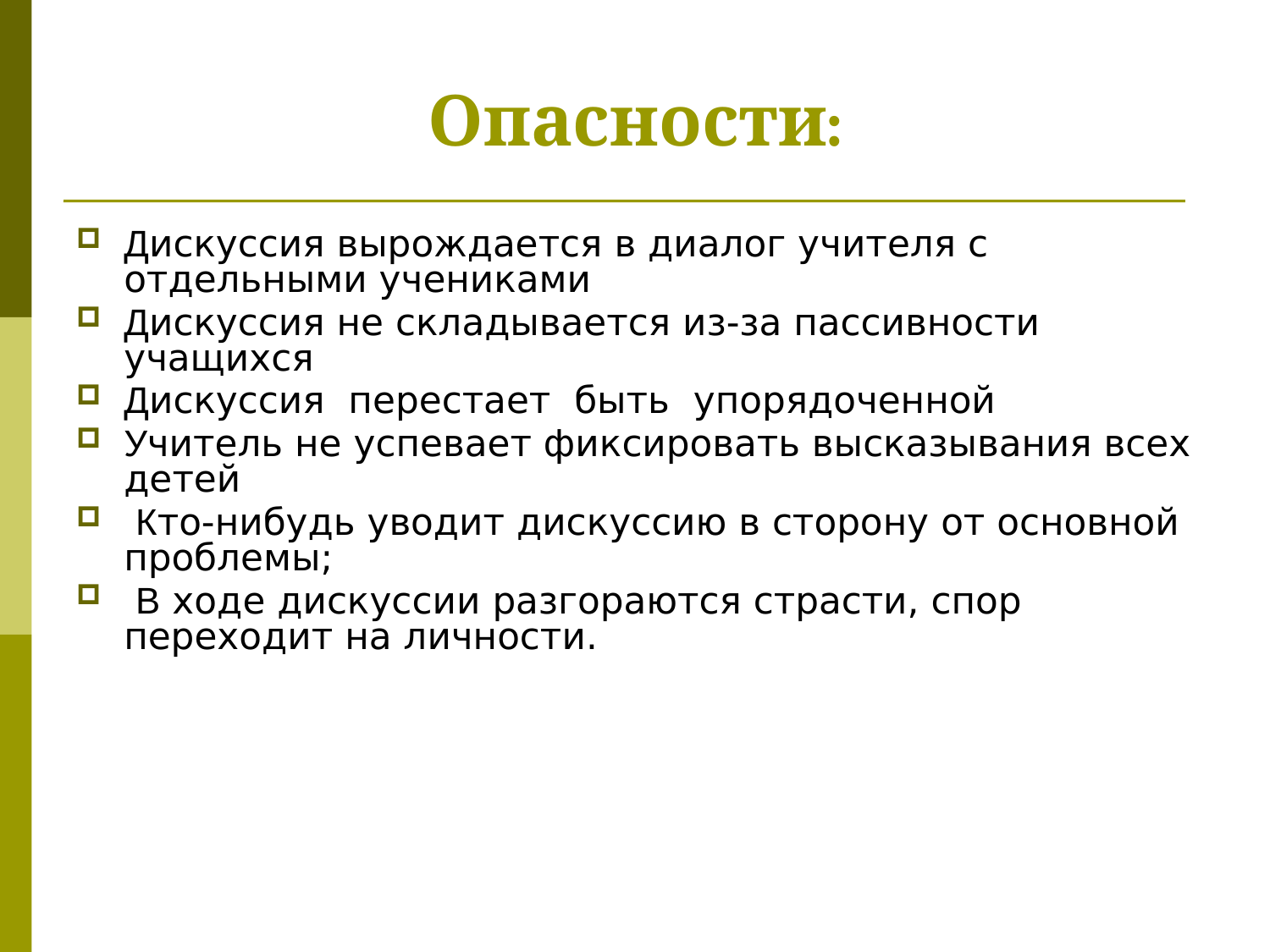

Опасности:
Дискуссия вырождается в диалог учителя с отдельными учениками
Дискуссия не складывается из-за пассивности учащихся
Дискуссия  перестает  быть  упорядоченной
Учитель не успевает фиксировать высказывания всех детей
 Кто-нибудь уводит дискуссию в сторону от основной проблемы;
 В ходе дискуссии разгораются страсти, спор переходит на личности.